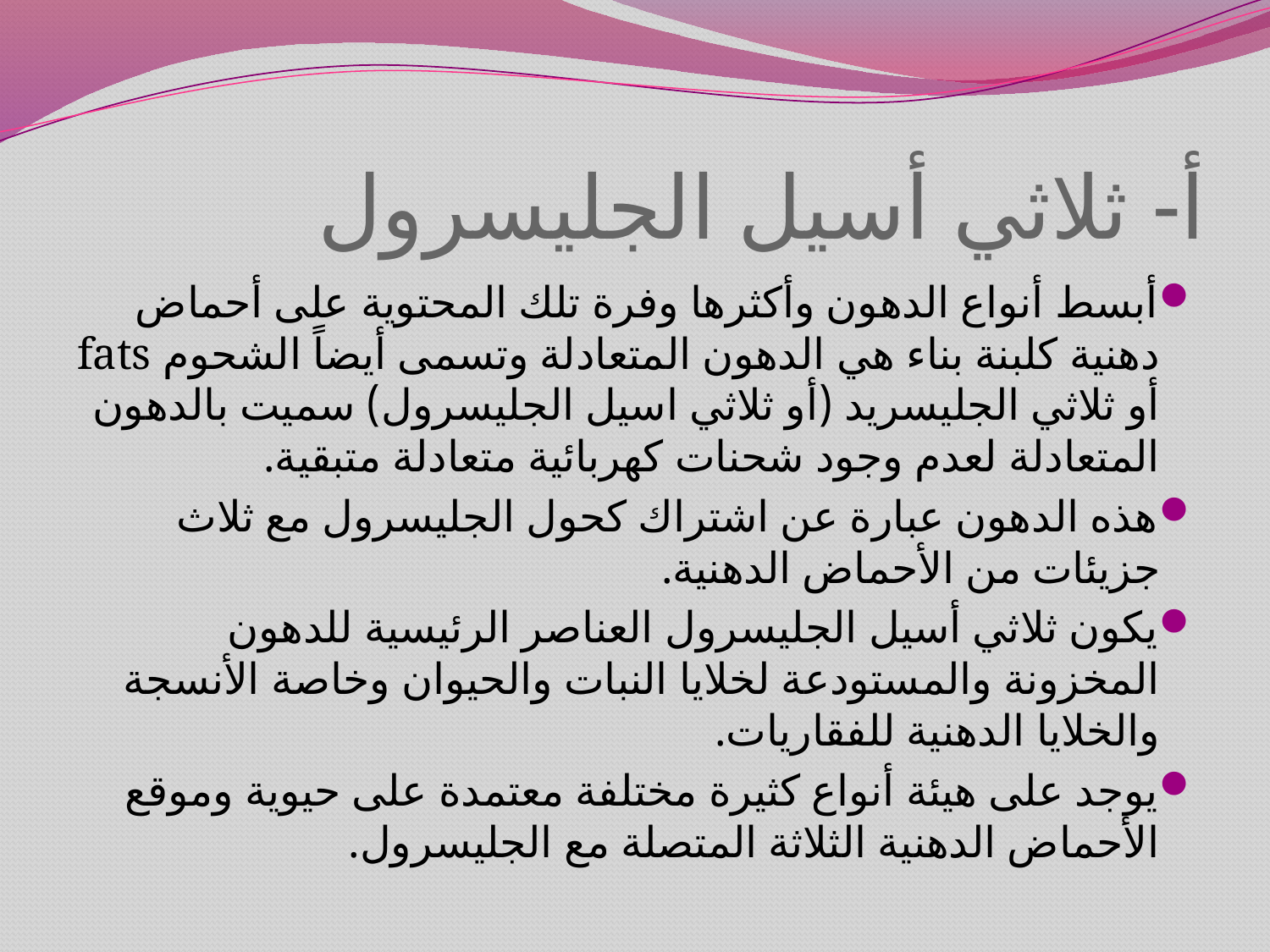

# أ- ثلاثي أسيل الجليسرول
أبسط أنواع الدهون وأكثرها وفرة تلك المحتوية على أحماض دهنية كلبنة بناء هي الدهون المتعادلة وتسمى أيضاً الشحوم fats أو ثلاثي الجليسريد (أو ثلاثي اسيل الجليسرول) سميت بالدهون المتعادلة لعدم وجود شحنات كهربائية متعادلة متبقية.
هذه الدهون عبارة عن اشتراك كحول الجليسرول مع ثلاث جزيئات من الأحماض الدهنية.
يكون ثلاثي أسيل الجليسرول العناصر الرئيسية للدهون المخزونة والمستودعة لخلايا النبات والحيوان وخاصة الأنسجة والخلايا الدهنية للفقاريات.
يوجد على هيئة أنواع كثيرة مختلفة معتمدة على حيوية وموقع الأحماض الدهنية الثلاثة المتصلة مع الجليسرول.